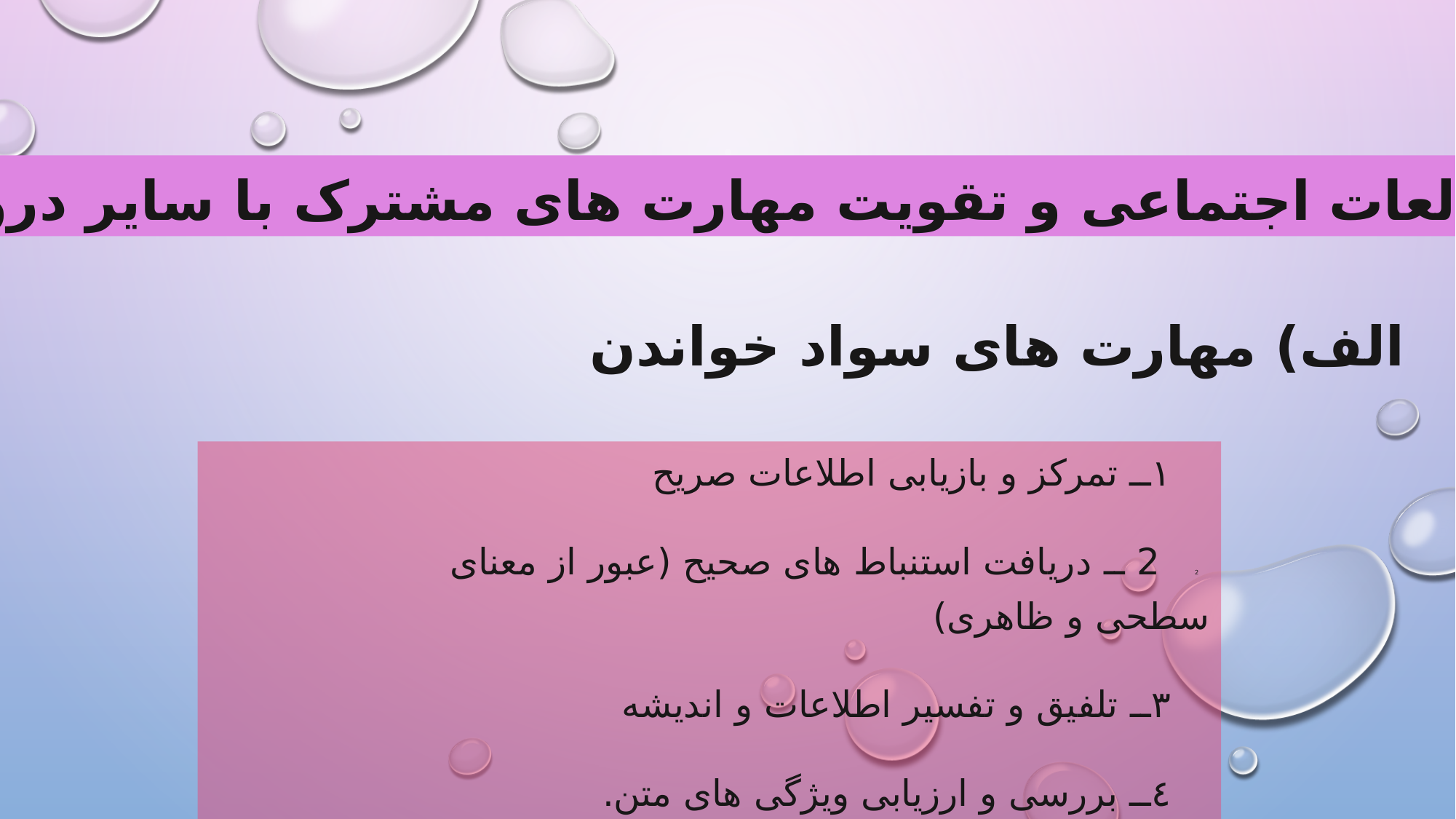

مطالعات اجتماعی و تقويت مهارت های مشترک با ساير دروس
الف) مهارت های سواد خواندن
١ــ تمرکز و بازيابی اطلاعات صريح

 2   2 ــ دريافت استنباط های صحيح (عبور از معنای سطحی و ظاهری)

٣ــ تلفيق و تفسير اطلاعات و انديشه

٤ــ بررسی و ارزيابی ويژگی های متن.